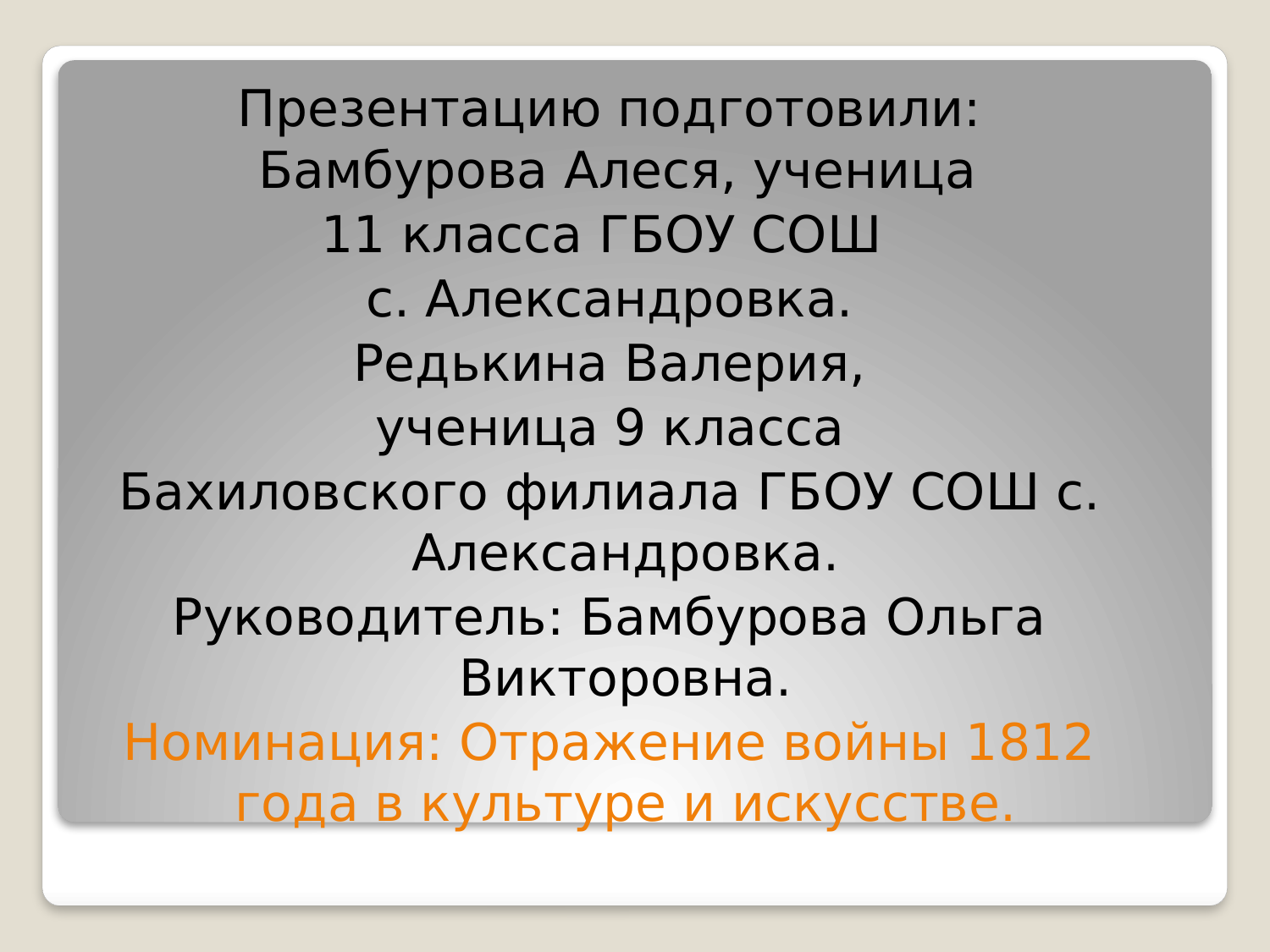

Презентацию подготовили: Бамбурова Алеся, ученица
11 класса ГБОУ СОШ
с. Александровка.
Редькина Валерия,
ученица 9 класса
Бахиловского филиала ГБОУ СОШ с. Александровка.
Руководитель: Бамбурова Ольга Викторовна.
Номинация: Отражение войны 1812 года в культуре и искусстве.